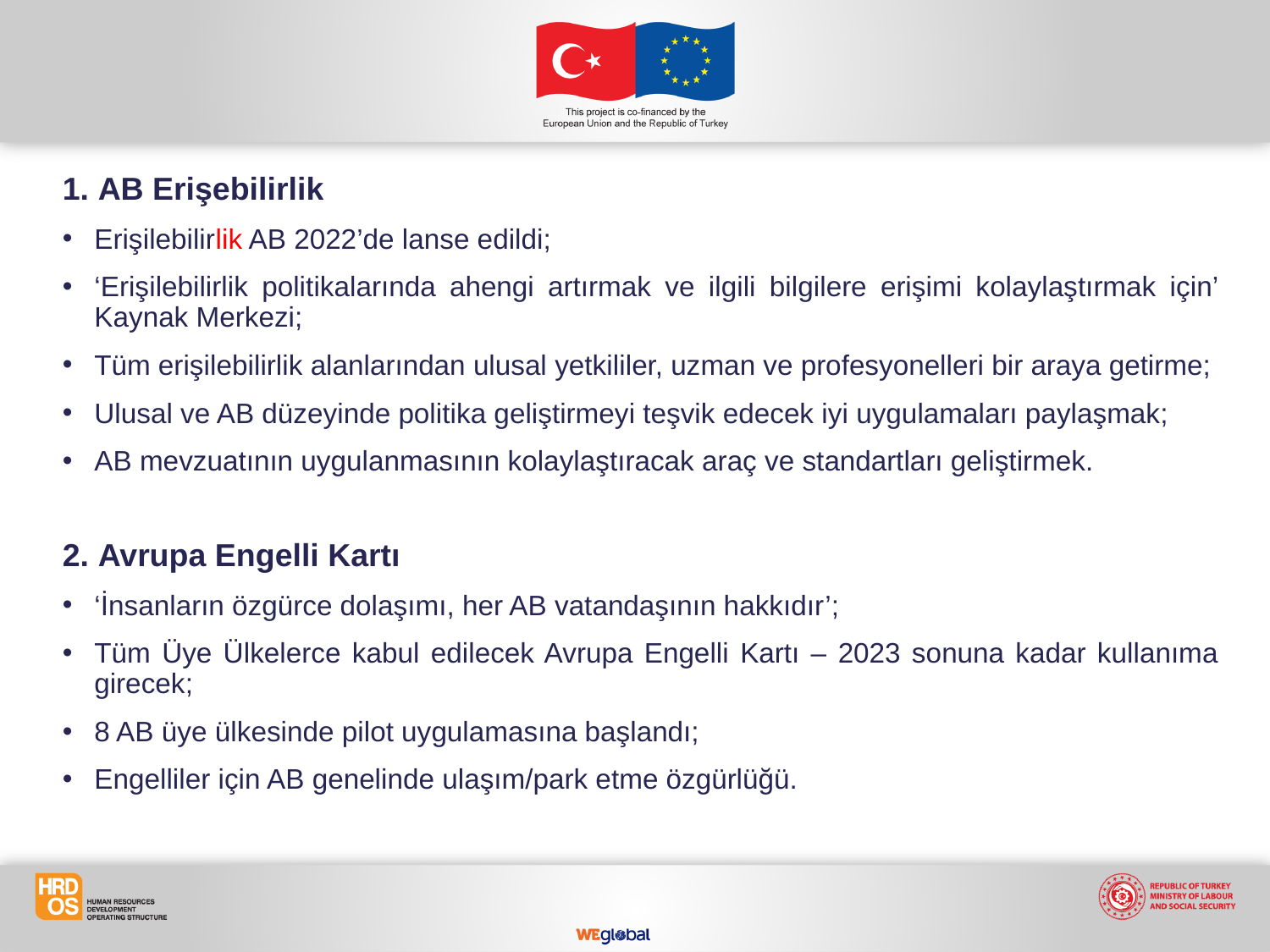

1. AB Erişebilirlik
Erişilebilirlik AB 2022’de lanse edildi;
‘Erişilebilirlik politikalarında ahengi artırmak ve ilgili bilgilere erişimi kolaylaştırmak için’ Kaynak Merkezi;
Tüm erişilebilirlik alanlarından ulusal yetkililer, uzman ve profesyonelleri bir araya getirme;
Ulusal ve AB düzeyinde politika geliştirmeyi teşvik edecek iyi uygulamaları paylaşmak;
AB mevzuatının uygulanmasının kolaylaştıracak araç ve standartları geliştirmek.

2. Avrupa Engelli Kartı
‘İnsanların özgürce dolaşımı, her AB vatandaşının hakkıdır’;
Tüm Üye Ülkelerce kabul edilecek Avrupa Engelli Kartı – 2023 sonuna kadar kullanıma girecek;
8 AB üye ülkesinde pilot uygulamasına başlandı;
Engelliler için AB genelinde ulaşım/park etme özgürlüğü.